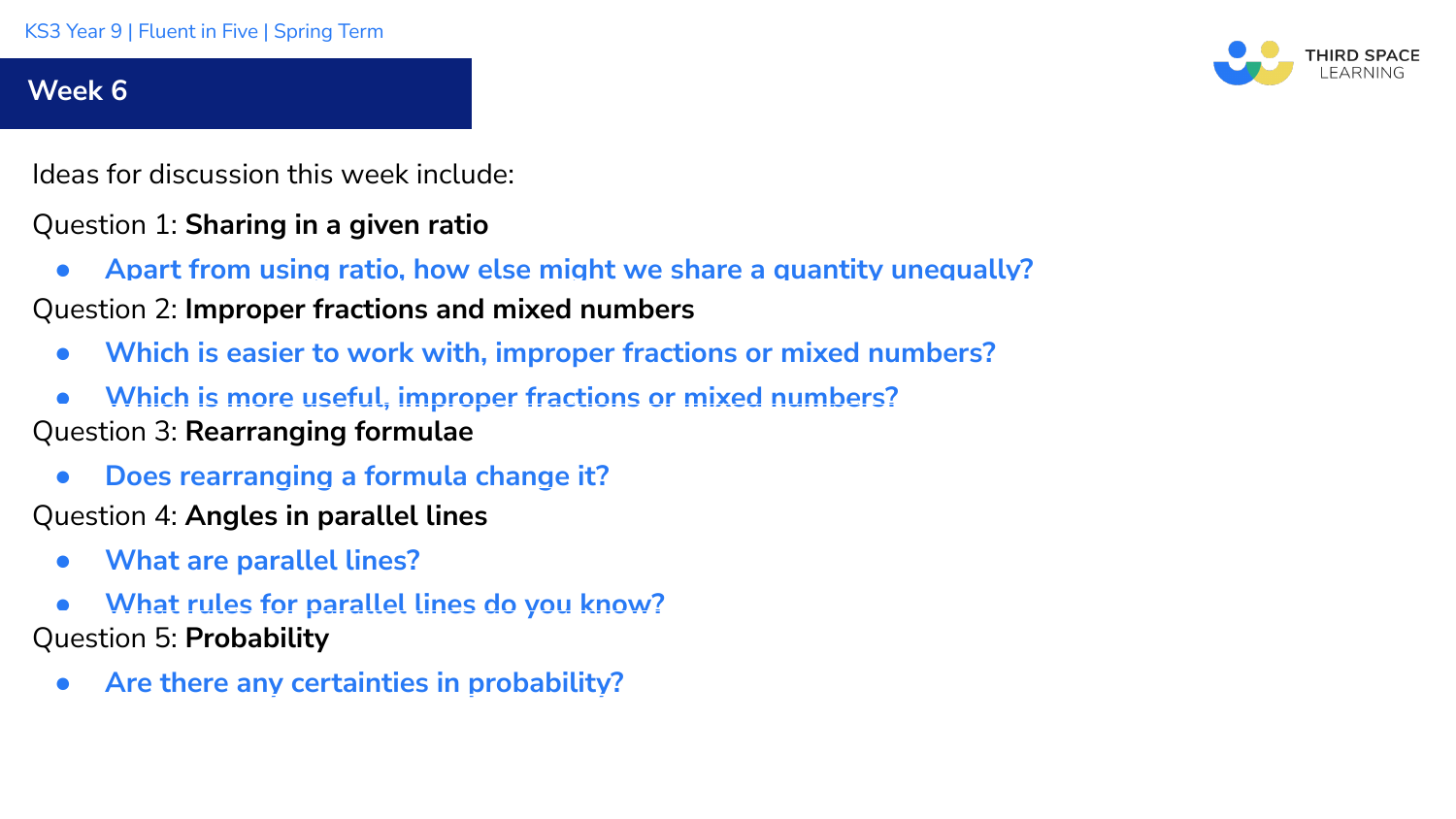

Week 6
| Ideas for discussion this week include: |
| --- |
| Question 1: Sharing in a given ratio Apart from using ratio, how else might we share a quantity unequally? |
| Question 2: Improper fractions and mixed numbers Which is easier to work with, improper fractions or mixed numbers? Which is more useful, improper fractions or mixed numbers? |
| Question 3: Rearranging formulae Does rearranging a formula change it? |
| Question 4: Angles in parallel lines What are parallel lines? What rules for parallel lines do you know? |
| Question 5: Probability Are there any certainties in probability? |